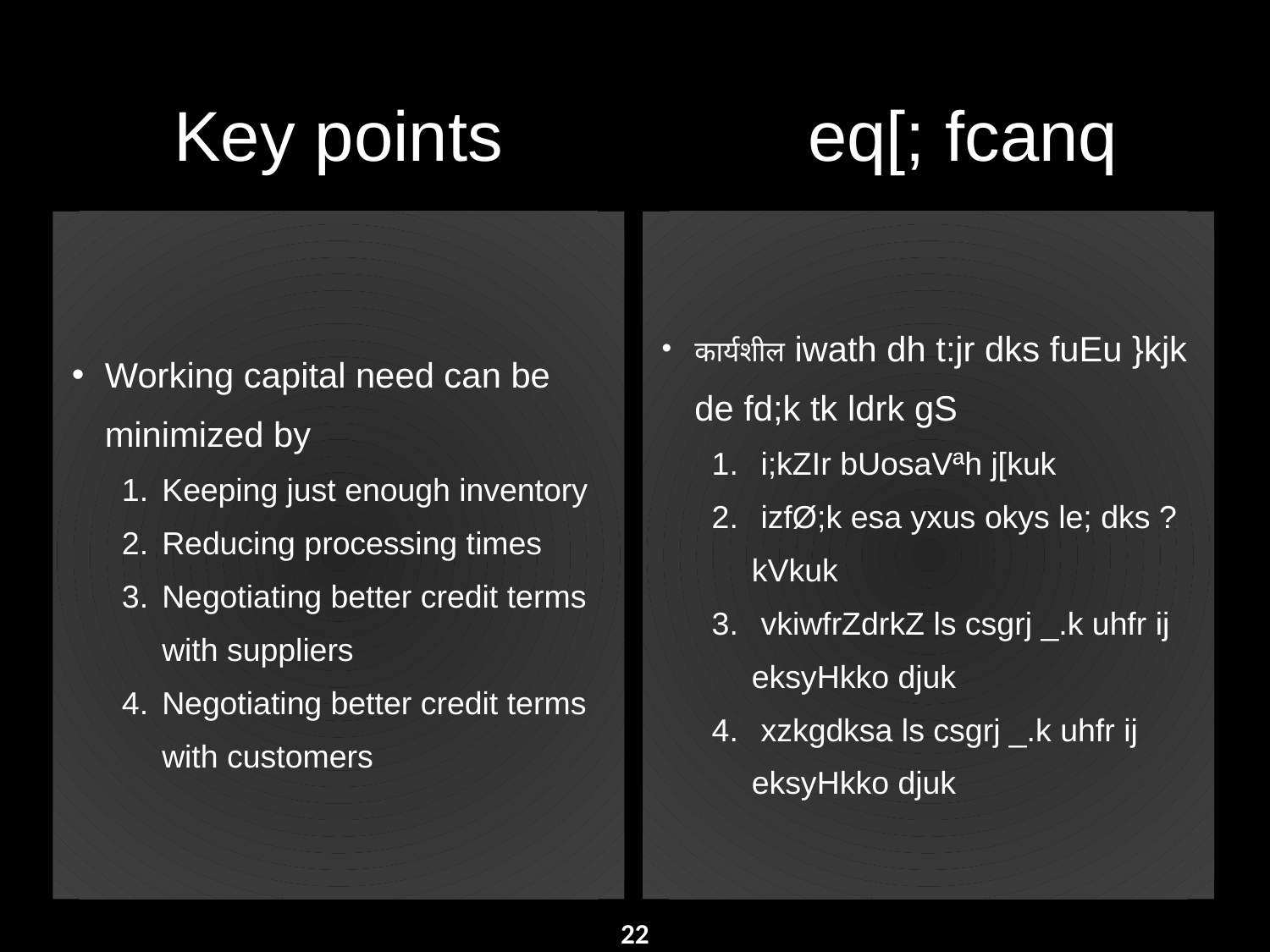

Key points
eq[; fcanq
Working capital need can be minimized by
Keeping just enough inventory
Reducing processing times
Negotiating better credit terms with suppliers
Negotiating better credit terms with customers
कार्यशील iwath dh t:jr dks fuEu }kjk de fd;k tk ldrk gS
 i;kZIr bUosaVªh j[kuk
 izfØ;k esa yxus okys le; dks ?kVkuk
 vkiwfrZdrkZ ls csgrj _.k uhfr ij eksyHkko djuk
 xzkgdksa ls csgrj _.k uhfr ij eksyHkko djuk
22